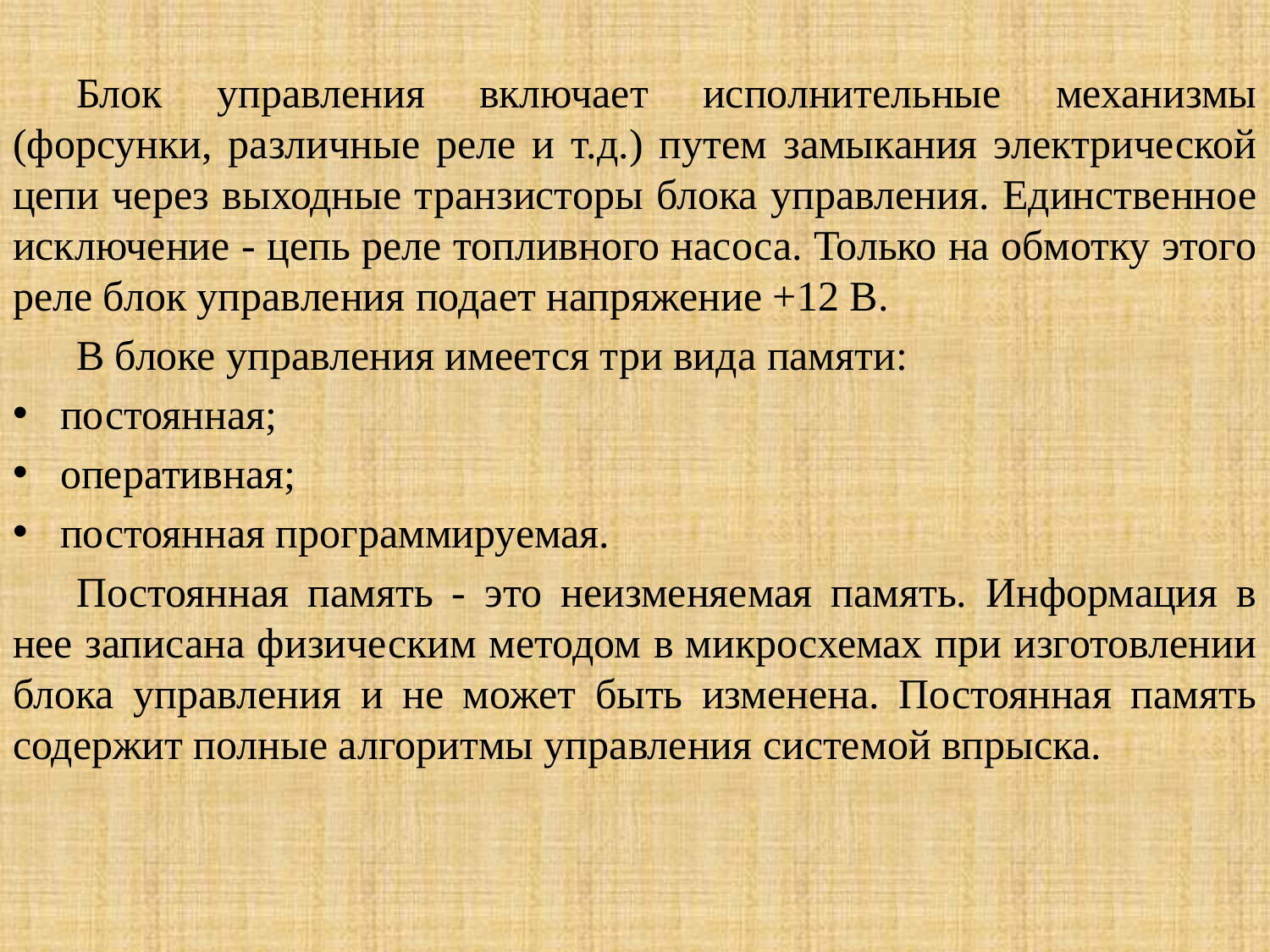

Блок управления включает исполнительные механизмы (форсунки, различные реле и т.д.) путем замыкания электрической цепи через выходные транзисторы блока управления. Единственное исключение - цепь реле топливного насоса. Только на обмотку этого реле блок управления подает напряжение +12 В.
В блоке управления имеется три вида памяти:
постоянная;
оперативная;
постоянная программируемая.
Постоянная память - это неизменяемая память. Информация в нее записана физическим методом в микросхемах при изготовлении блока управления и не может быть изменена. Постоянная память содержит полные алгоритмы управления системой впрыска.